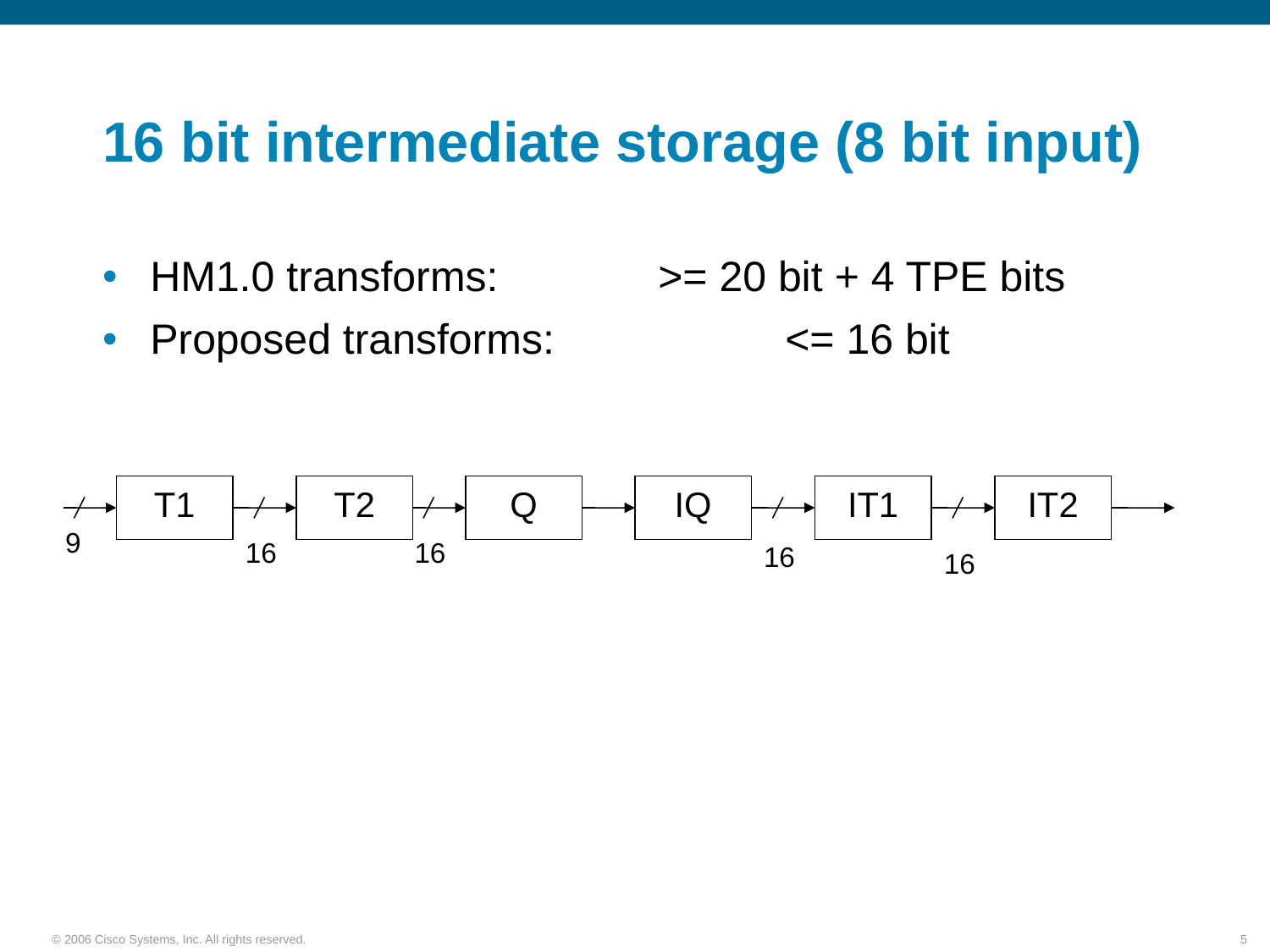

# 16 bit intermediate storage (8 bit input)
HM1.0 transforms:		>= 20 bit + 4 TPE bits
Proposed transforms:		<= 16 bit

T1
T2
Q
IQ
IT1
IT2

9
16
16
16
16